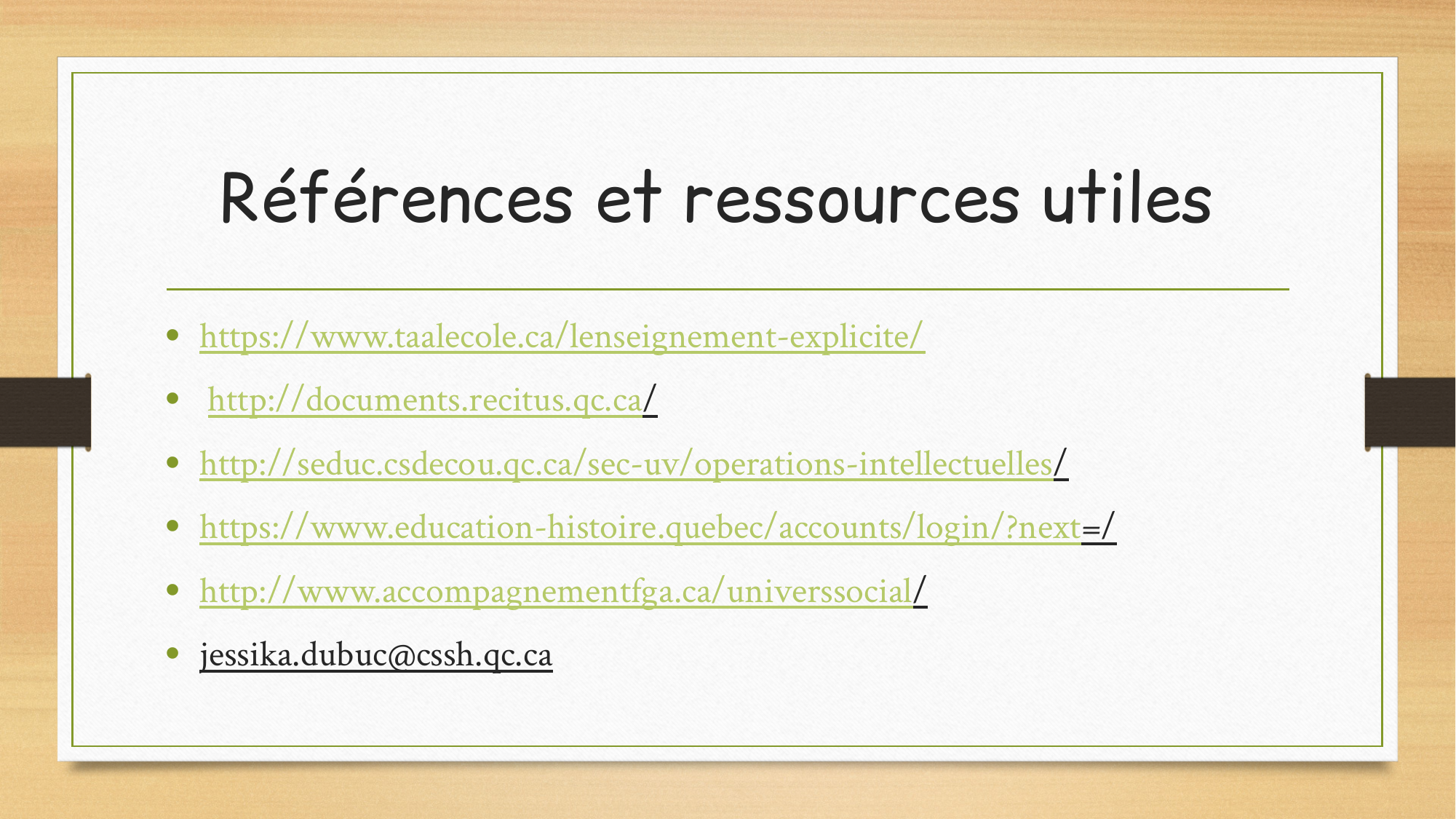

# Références et ressources utiles
https://www.taalecole.ca/lenseignement-explicite/
 http://documents.recitus.qc.ca/
http://seduc.csdecou.qc.ca/sec-uv/operations-intellectuelles/
https://www.education-histoire.quebec/accounts/login/?next=/
http://www.accompagnementfga.ca/universsocial/
jessika.dubuc@cssh.qc.ca